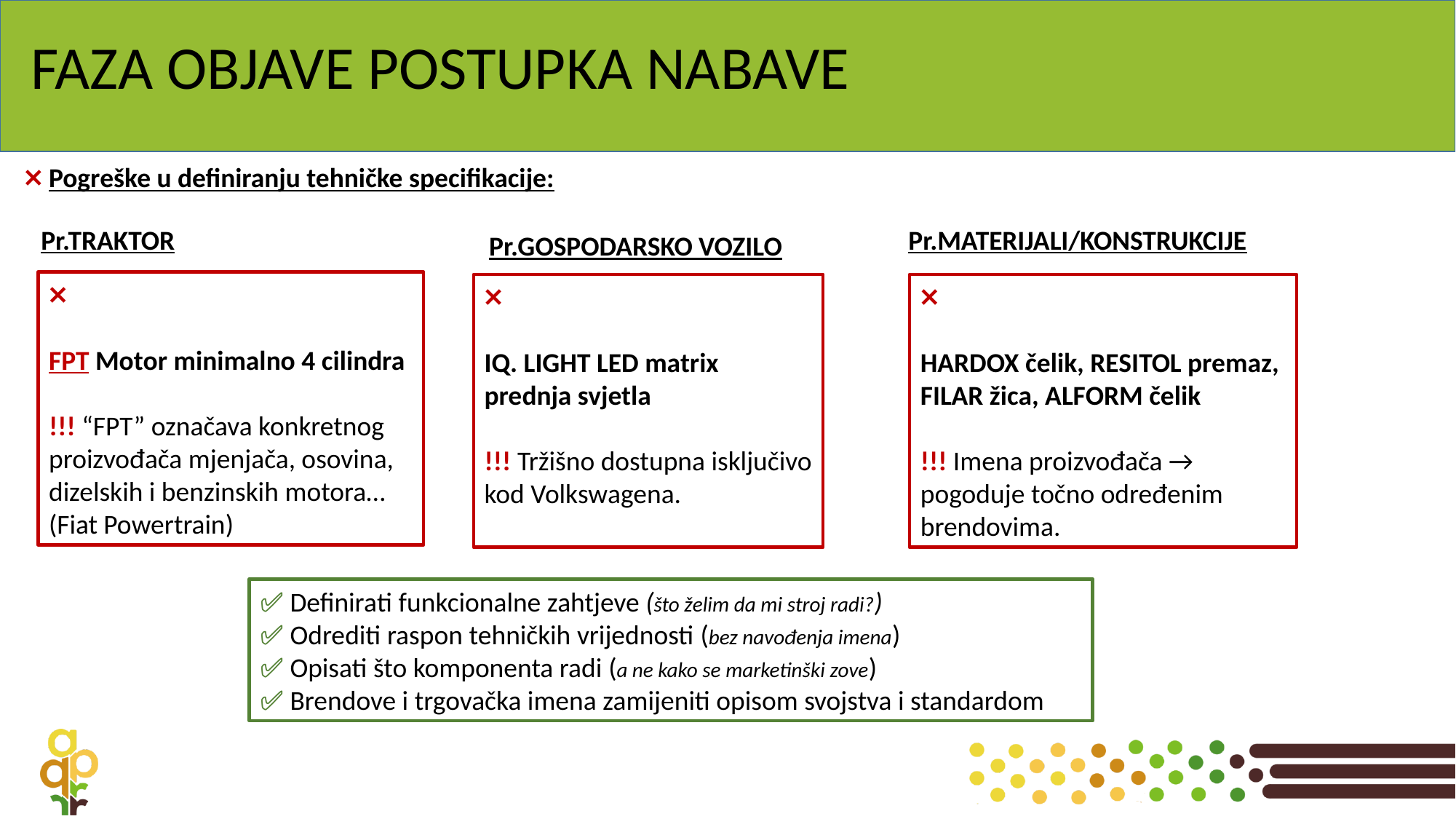

# FAZA OBJAVE POSTUPKA NABAVE

❌ Pogreške u definiranju tehničke specifikacije:
Pr.TRAKTOR
Pr.MATERIJALI/KONSTRUKCIJE
Pr.GOSPODARSKO VOZILO
❌

FPT Motor minimalno 4 cilindra
!!! “FPT” označava konkretnog proizvođača mjenjača, osovina, dizelskih i benzinskih motora… (Fiat Powertrain)
❌

IQ. LIGHT LED matrix prednja svjetla
!!! Tržišno dostupna isključivo kod Volkswagena.

❌

HARDOX čelik, RESITOL premaz, FILAR žica, ALFORM čelik
!!! Imena proizvođača → pogoduje točno određenim brendovima.
✅ Definirati funkcionalne zahtjeve (što želim da mi stroj radi?)
✅ Odrediti raspon tehničkih vrijednosti (bez navođenja imena)
✅ Opisati što komponenta radi (a ne kako se marketinški zove)
✅ Brendove i trgovačka imena zamijeniti opisom svojstva i standardom